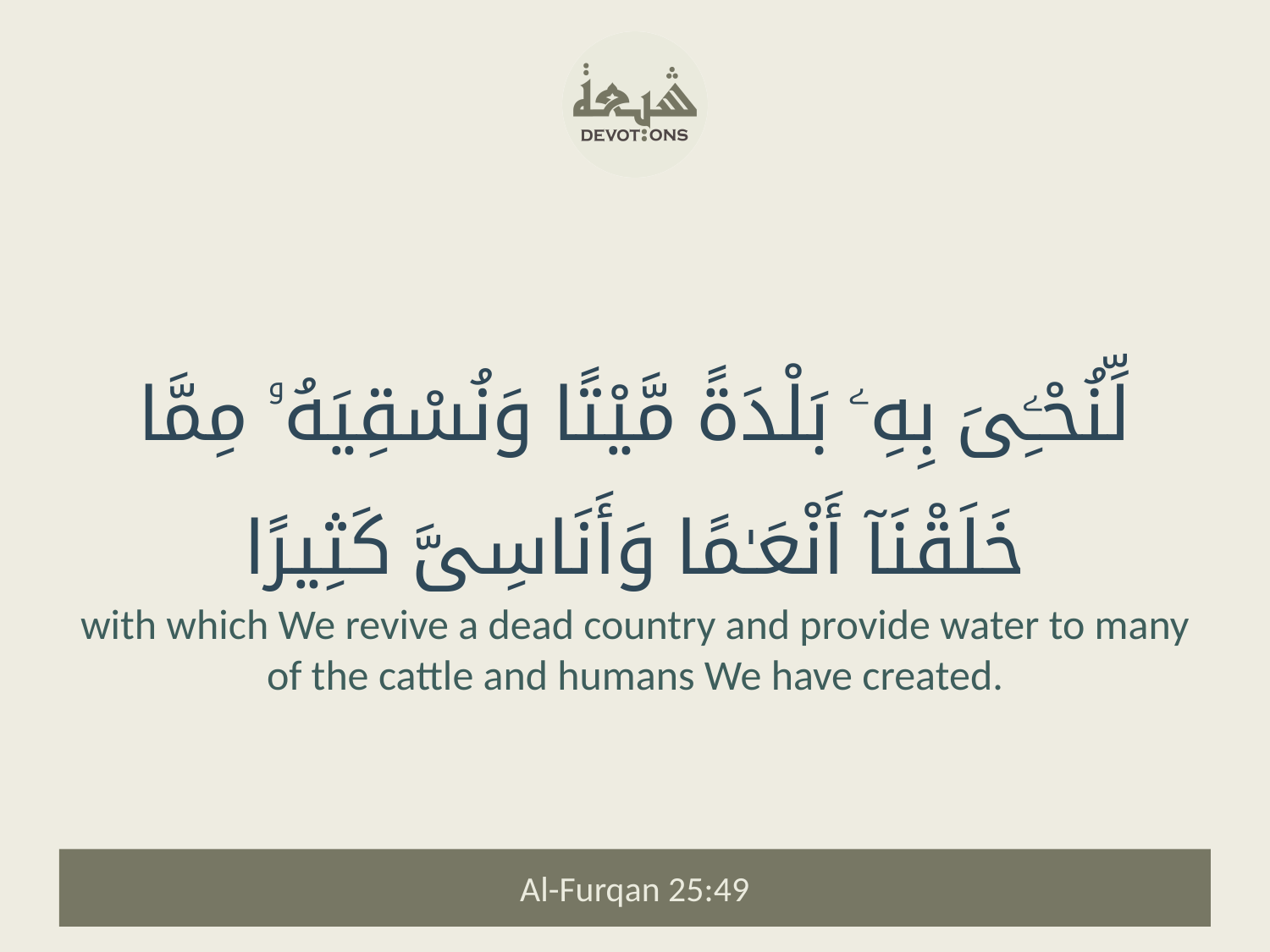

لِّنُحْـِۧىَ بِهِۦ بَلْدَةً مَّيْتًا وَنُسْقِيَهُۥ مِمَّا خَلَقْنَآ أَنْعَـٰمًا وَأَنَاسِىَّ كَثِيرًا
with which We revive a dead country and provide water to many of the cattle and humans We have created.
Al-Furqan 25:49